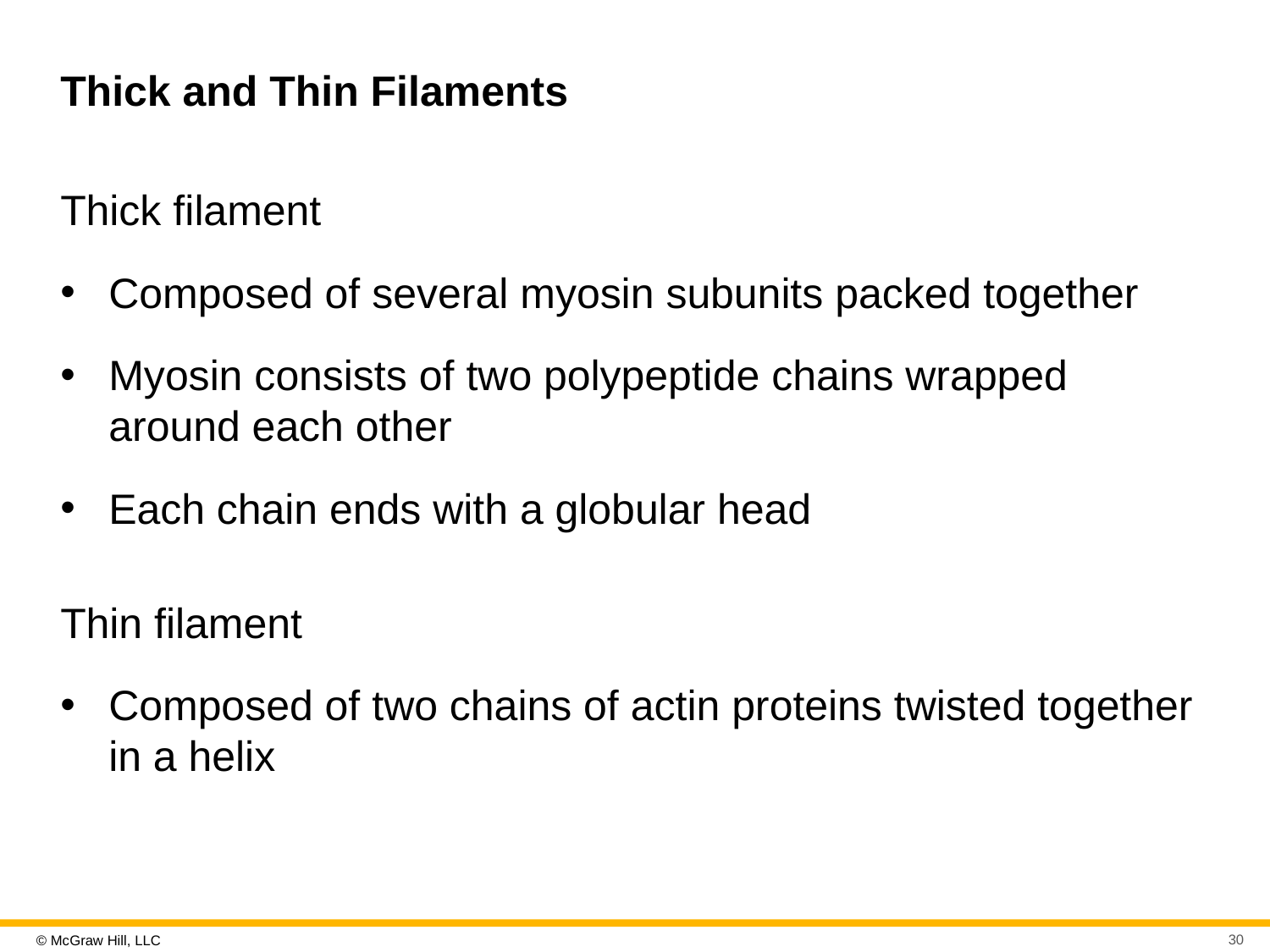

# Thick and Thin Filaments
Thick filament
Composed of several myosin subunits packed together
Myosin consists of two polypeptide chains wrapped around each other
Each chain ends with a globular head
Thin filament
Composed of two chains of actin proteins twisted together in a helix
30